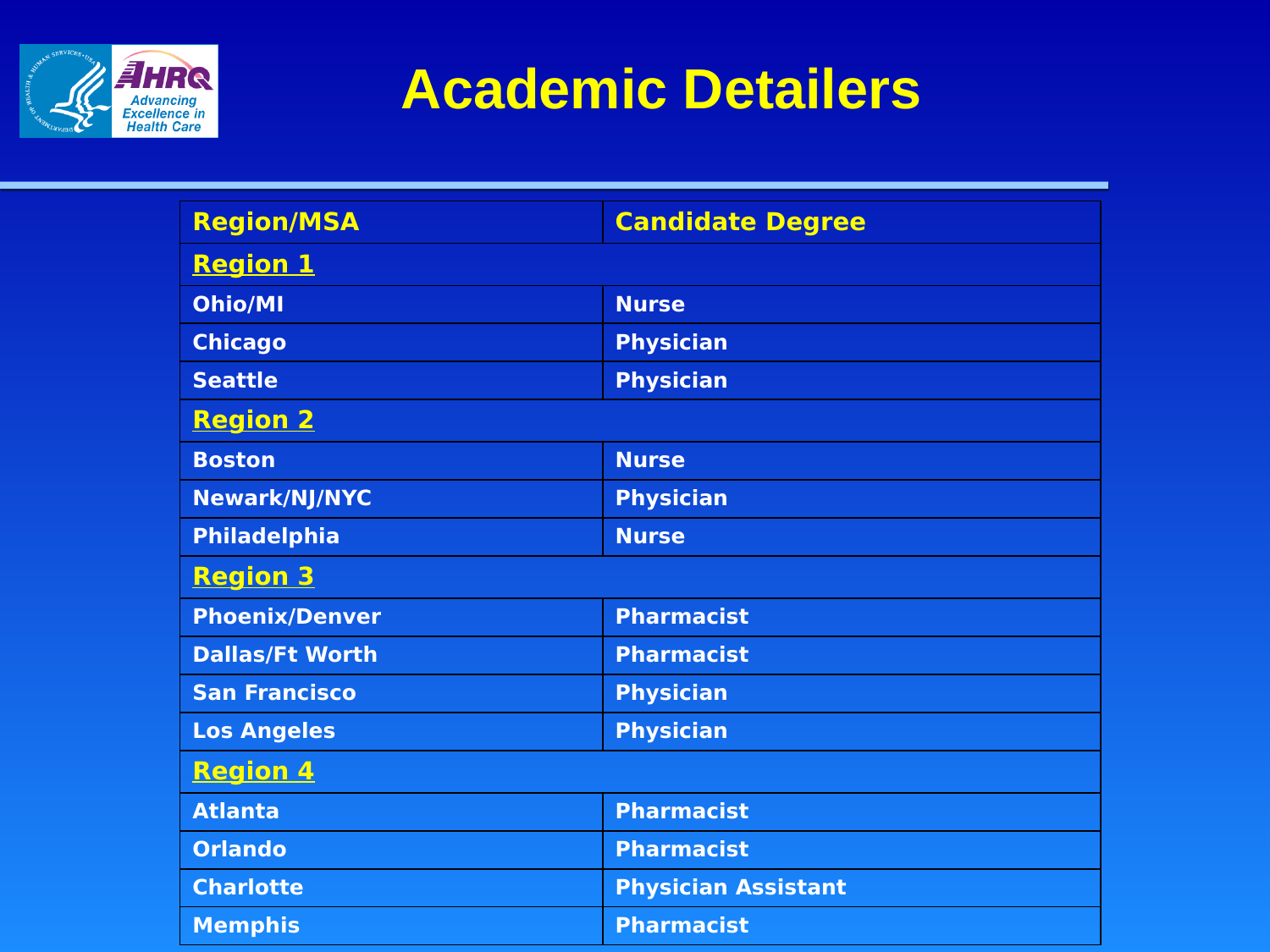

# Academic Detailers
| Region/MSA | Candidate Degree |
| --- | --- |
| Region 1 |  |
| Ohio/MI | Nurse |
| Chicago | Physician |
| Seattle | Physician |
| Region 2 |  |
| Boston | Nurse |
| Newark/NJ/NYC | Physician |
| Philadelphia | Nurse |
| Region 3 |  |
| Phoenix/Denver | Pharmacist |
| Dallas/Ft Worth | Pharmacist |
| San Francisco | Physician |
| Los Angeles | Physician |
| Region 4 |  |
| Atlanta | Pharmacist |
| Orlando | Pharmacist |
| Charlotte | Physician Assistant |
| Memphis | Pharmacist |